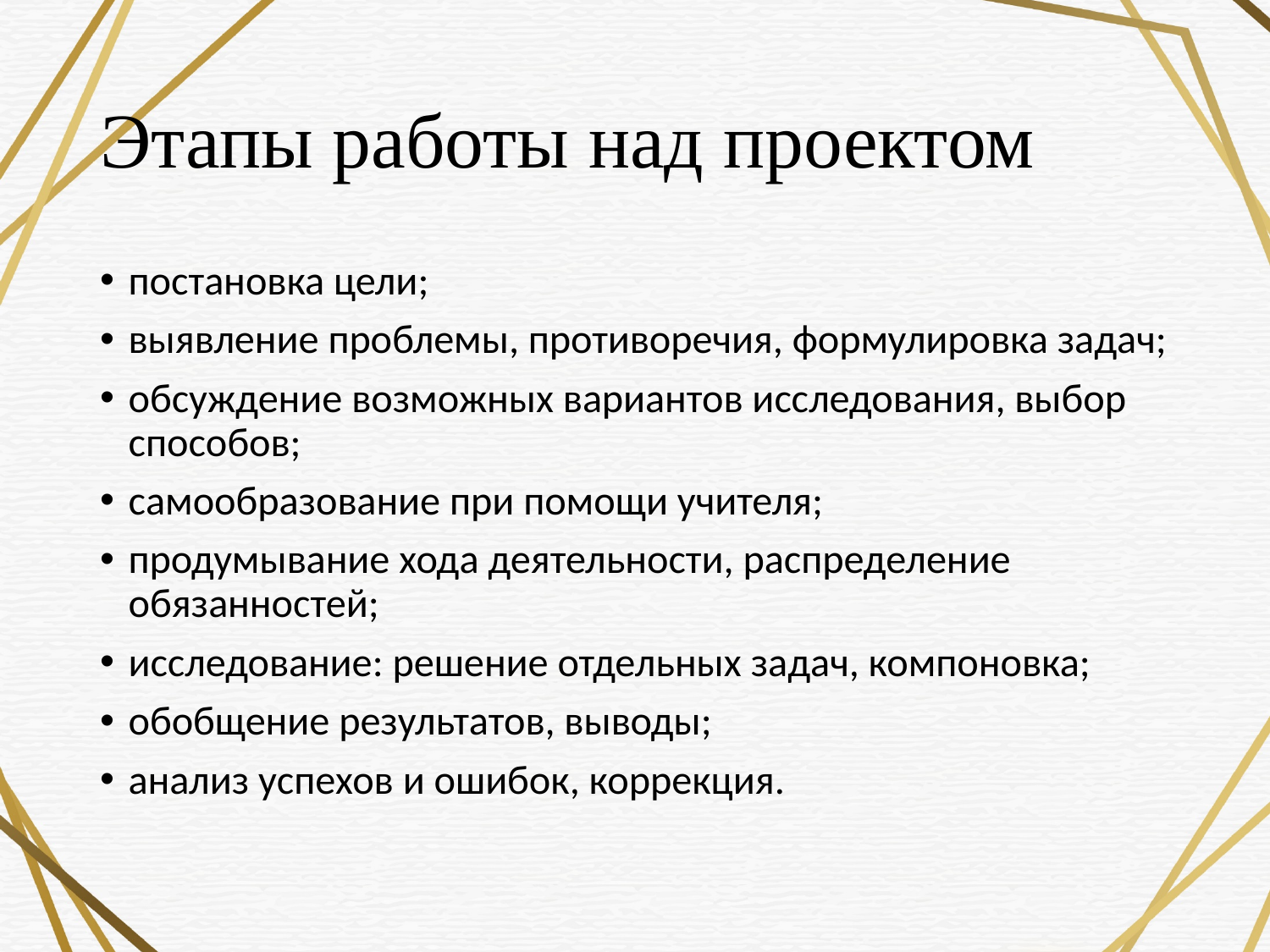

# Этапы работы над проектом
постановка цели;
выявление проблемы, противоречия, формулировка задач;
обсуждение возможных вариантов исследования, выбор способов;
самообразование при помощи учителя;
продумывание хода деятельности, распределение обязанностей;
исследование: решение отдельных задач, компоновка;
обобщение результатов, выводы;
анализ успехов и ошибок, коррекция.